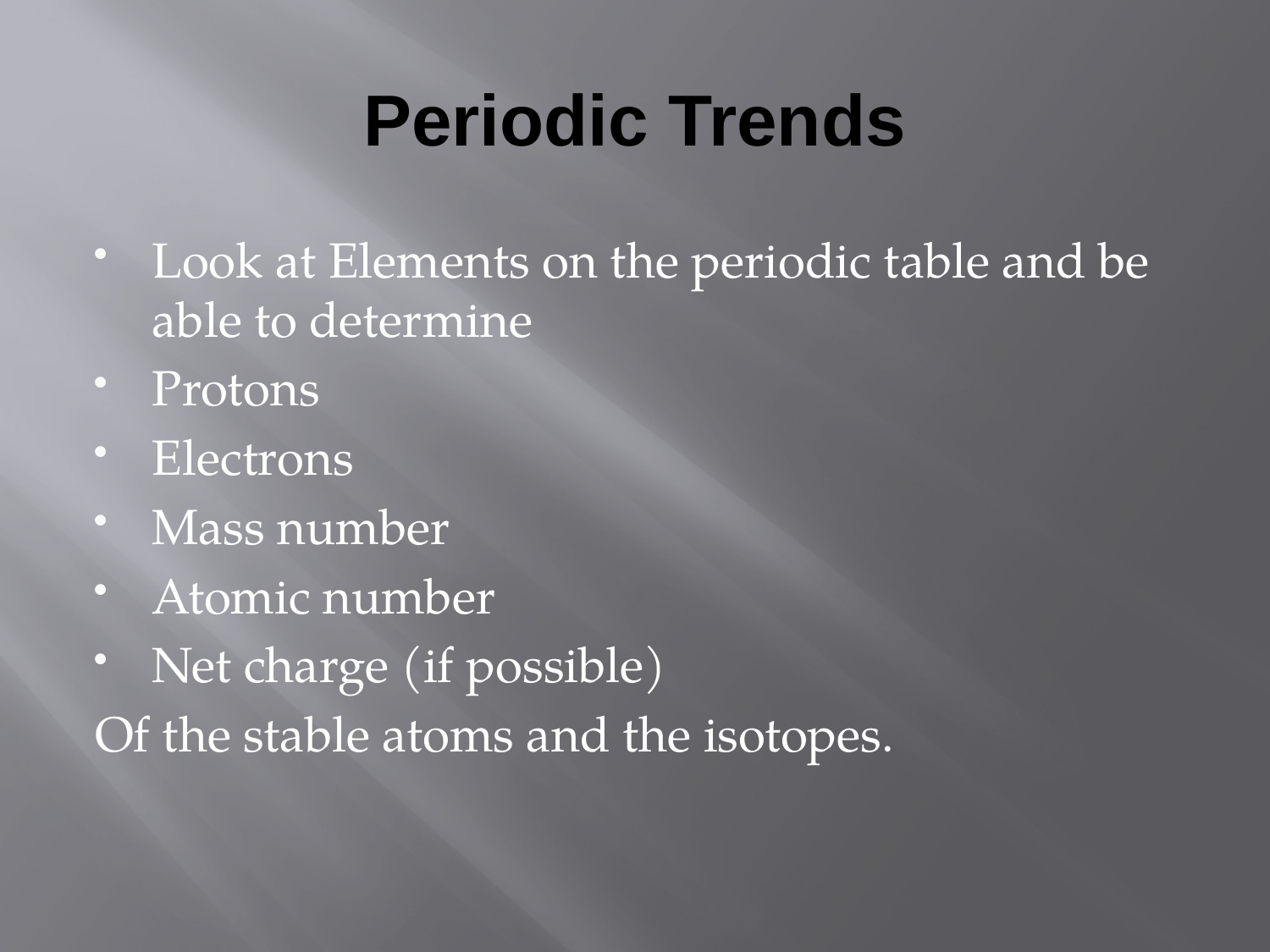

# Periodic Trends
Look at Elements on the periodic table and be able to determine
Protons
Electrons
Mass number
Atomic number
Net charge (if possible)
Of the stable atoms and the isotopes.